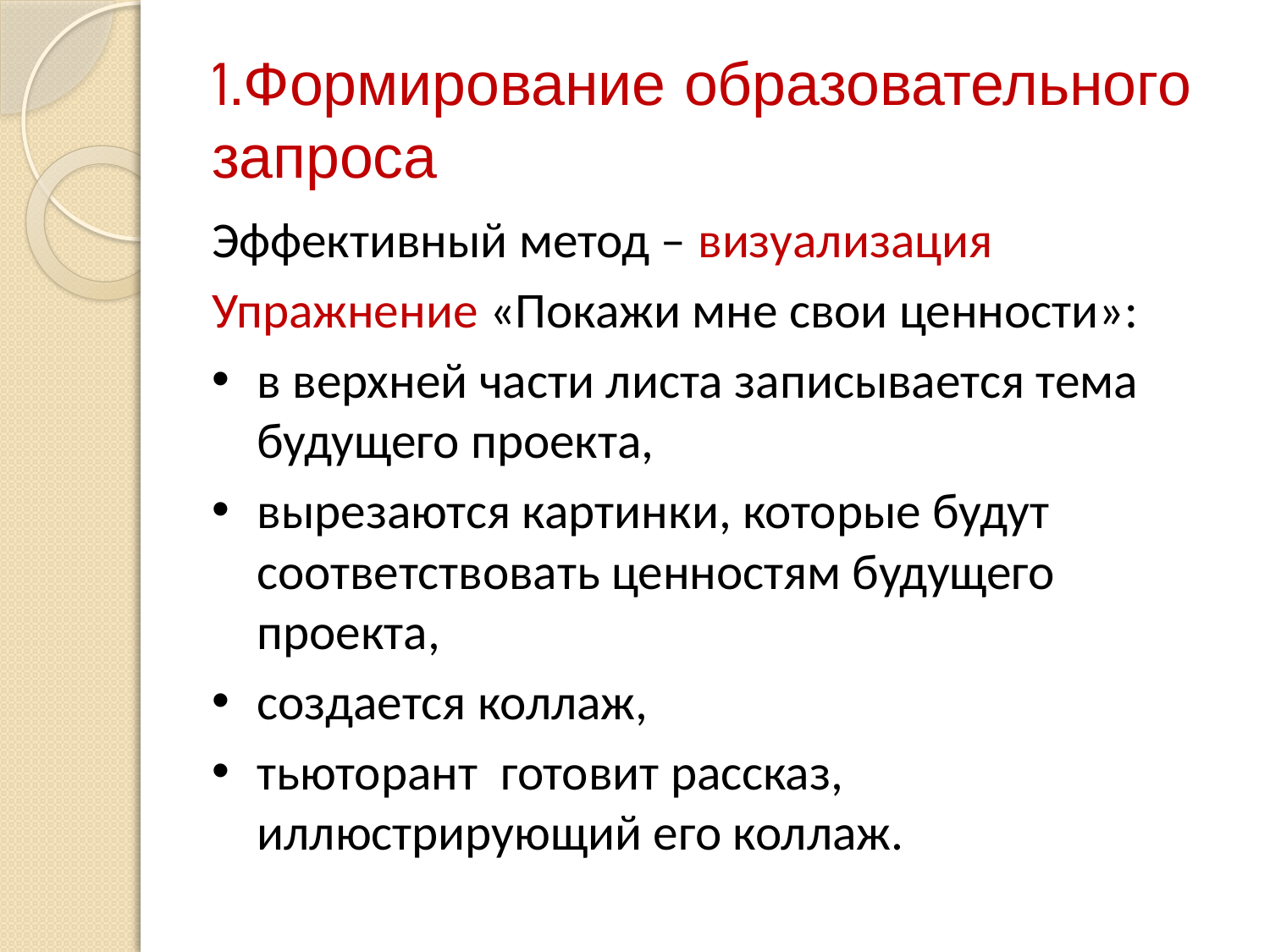

# 1.Формирование образовательного запроса
Эффективный метод – визуализация
Упражнение «Покажи мне свои ценности»:
в верхней части листа записывается тема будущего проекта,
вырезаются картинки, которые будут соответствовать ценностям будущего проекта,
создается коллаж,
тьюторант  готовит рассказ, иллюстрирующий его коллаж.